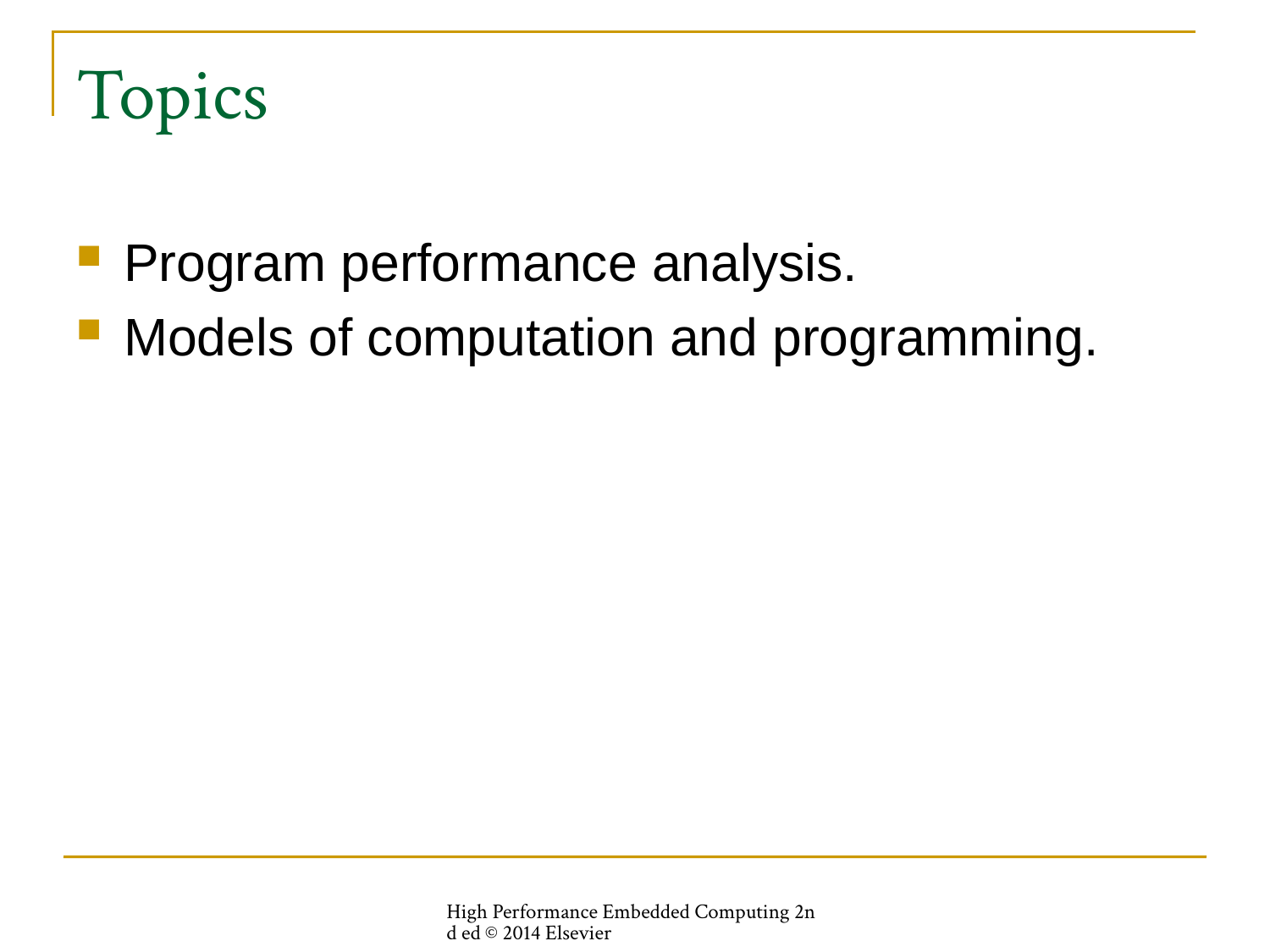

# Topics
Program performance analysis.
Models of computation and programming.
High Performance Embedded Computing 2nd ed © 2014 Elsevier